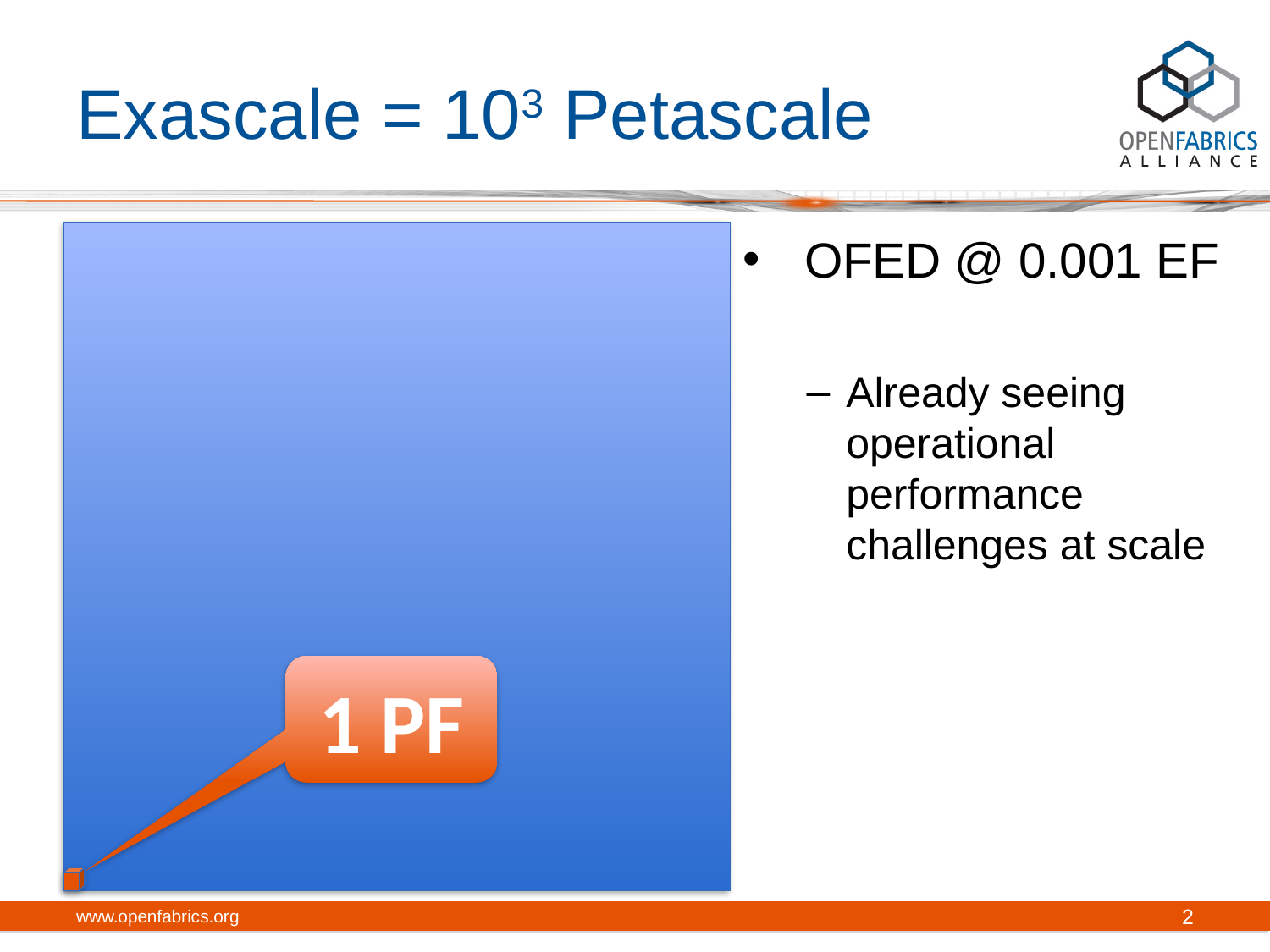

# Exascale = 103 Petascale

 OFED @ 0.001 EF

Already seeing operational performance challenges at scale
1 PF

www.openfabrics.org
2